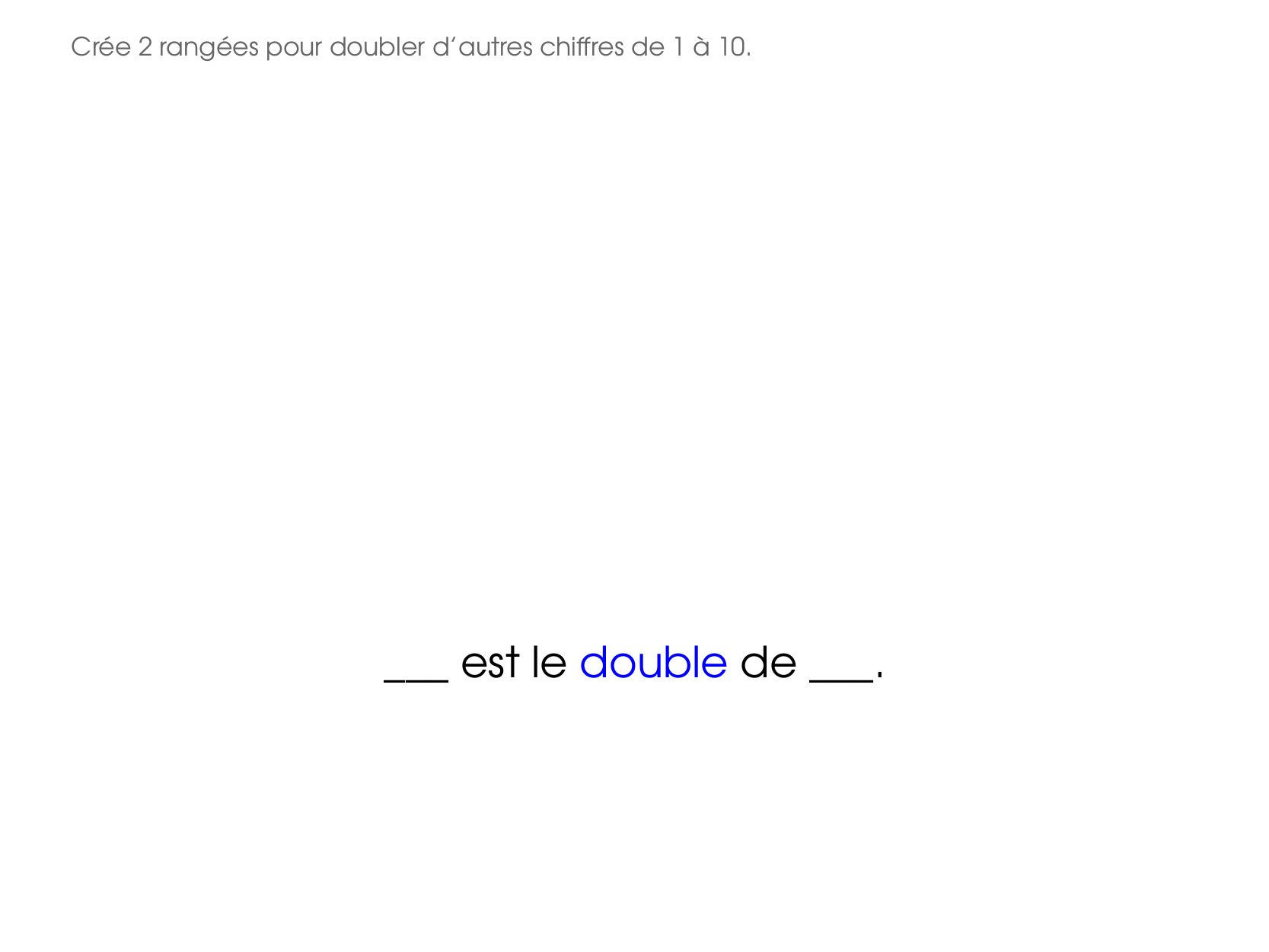

Crée 2 rangées pour doubler d’autres chiffres de 1 à 10.
___ est le double de ___.